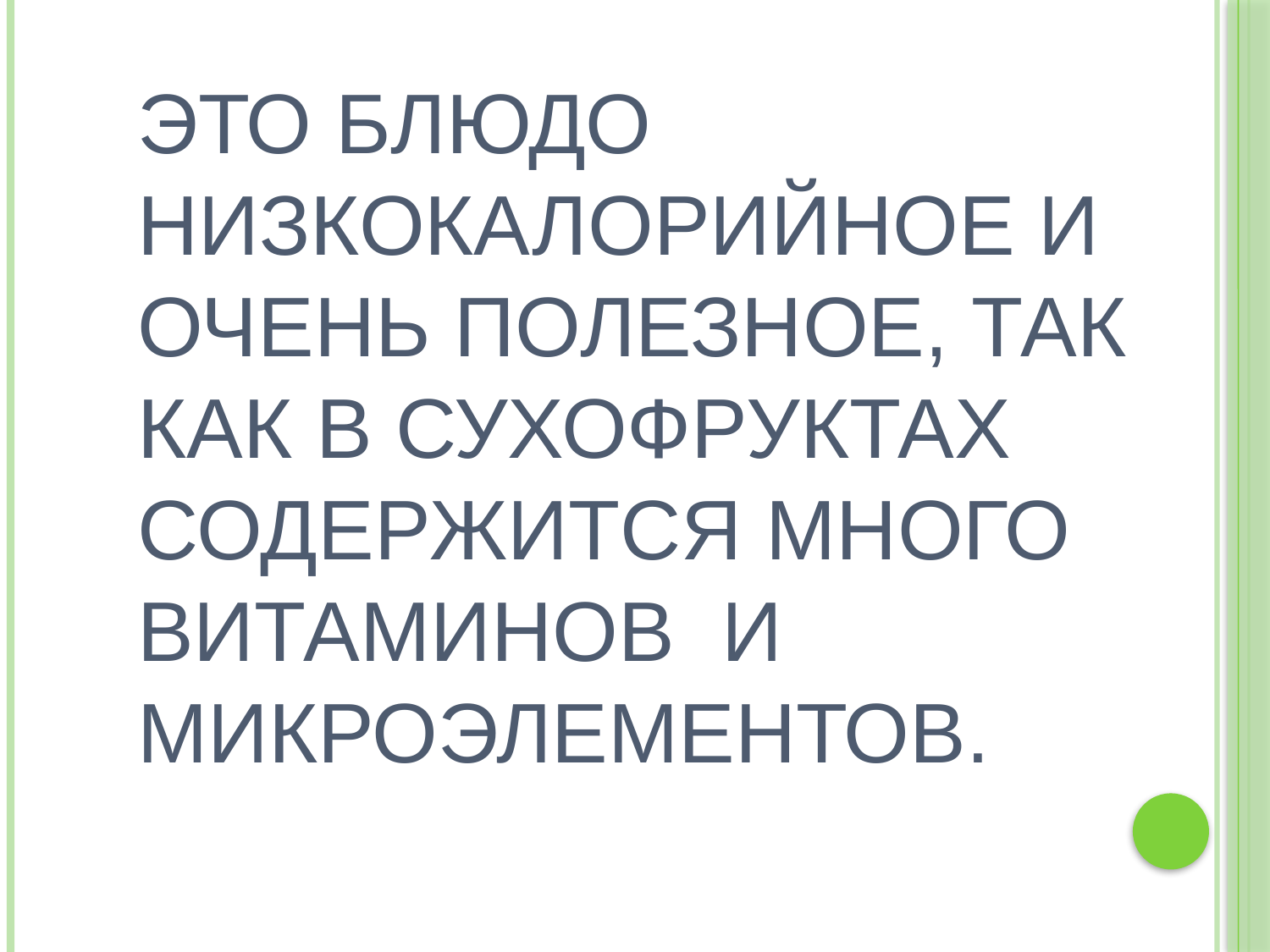

# Это блюдо низкокалорийное и очень полезное, так как в сухофруктах содержится много витаминов  и микроэлементов.